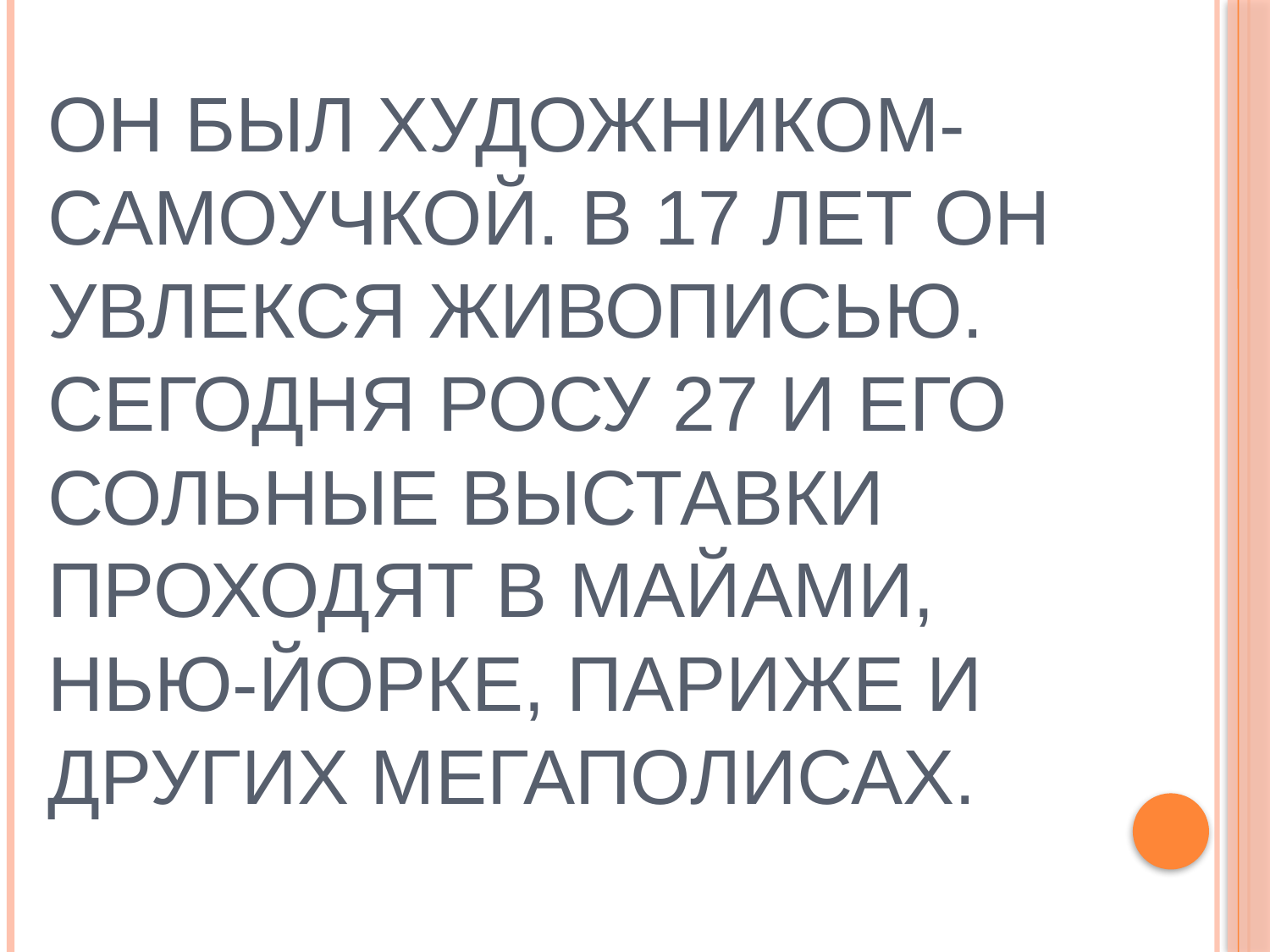

# Он был художником-самоучкой. В 17 лет он увлекся живописью. Сегодня Росу 27 и его сольные выставки проходят в Майами, Нью-Йорке, Париже и других мегаполисах.